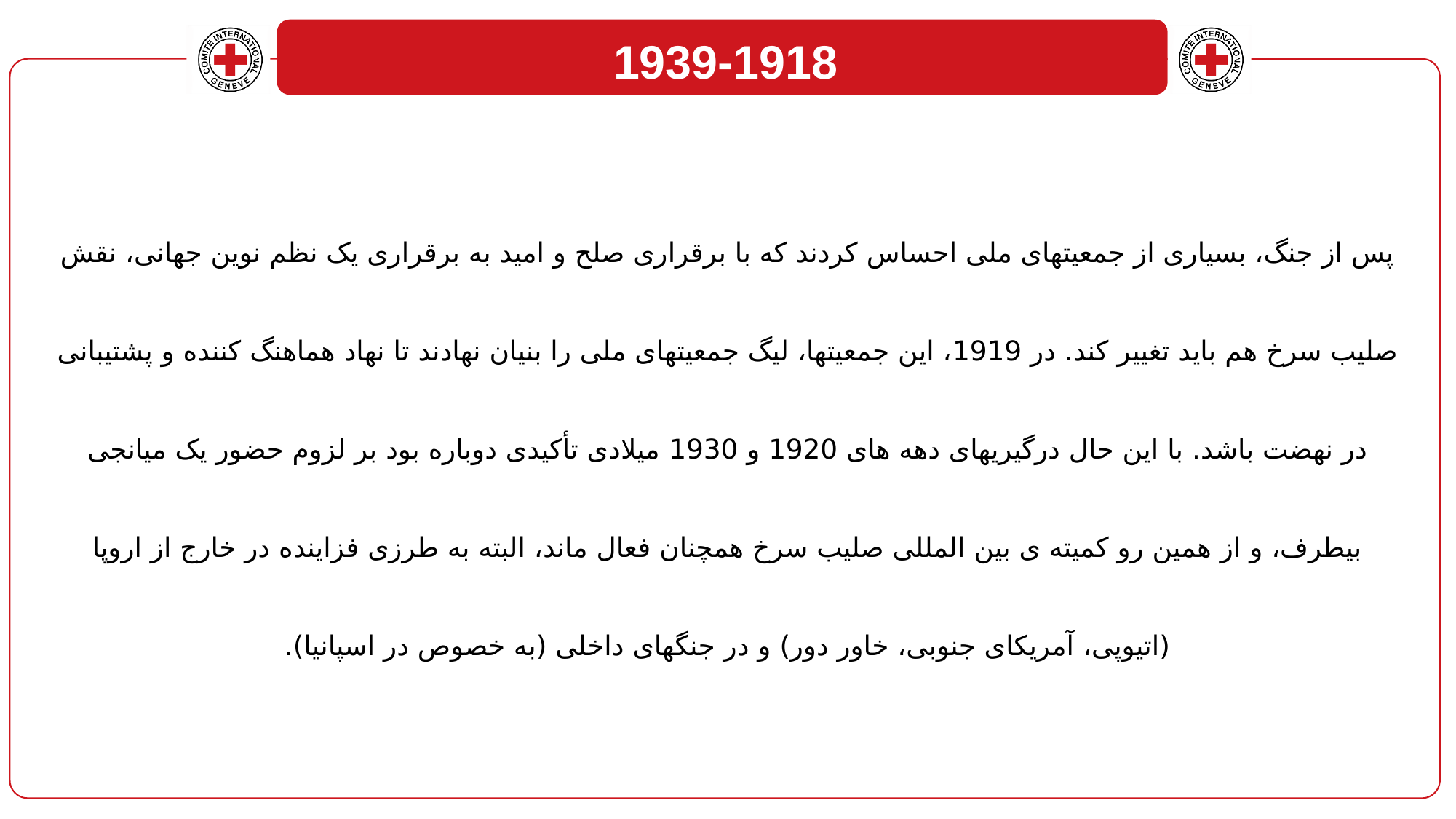

1939-1918
پس از جنگ، بسیاری از جمعیتهای ملی احساس کردند که با برقراری صلح و امید به برقراری یک نظم نوین جهانی، نقش صلیب سرخ هم باید تغییر کند. در 1919، این جمعیتها، لیگ جمعیتهای ملی را بنیان نهادند تا نهاد هماهنگ کننده و پشتیبانی در نهضت باشد. با این حال درگیریهای دهه های 1920 و 1930 میلادی تأکیدی دوباره بود بر لزوم حضور یک میانجی بیطرف، و از همین رو کمیته ی بین المللی صلیب سرخ همچنان فعال ماند، البته به طرزی فزاینده در خارج از اروپا (اتیوپی، آمریکای جنوبی، خاور دور) و در جنگهای داخلی (به خصوص در اسپانیا).